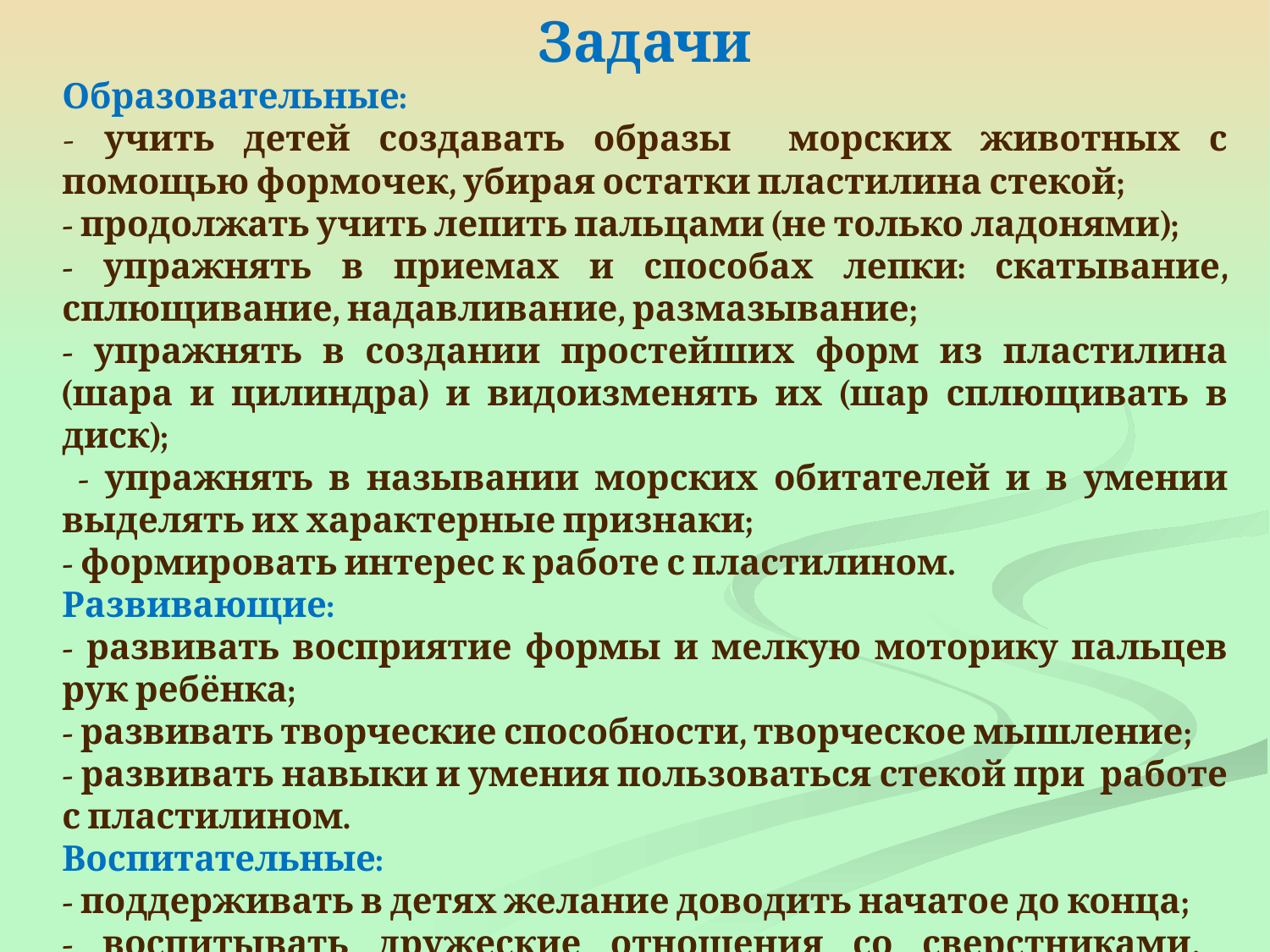

Задачи
Образовательные:
- учить детей создавать образы  морских животных с помощью формочек, убирая остатки пластилина стекой;
- продолжать учить лепить пальцами (не только ладонями);
- упражнять в приемах и способах лепки: скатывание, сплющивание, надавливание, размазывание;
- упражнять в создании простейших форм из пластилина (шара и цилиндра) и видоизменять их (шар сплющивать в диск);
 - упражнять в назывании морских обитателей и в умении выделять их характерные признаки;
- формировать интерес к работе с пластилином.
Развивающие:
- развивать восприятие формы и мелкую моторику пальцев рук ребёнка;
- развивать творческие способности, творческое мышление;
- развивать навыки и умения пользоваться стекой при  работе с пластилином.
Воспитательные:
- поддерживать в детях желание доводить начатое до конца;
- воспитывать дружеские отношения со сверстниками,  умение делиться материалом в процессе продуктивной деятельности.